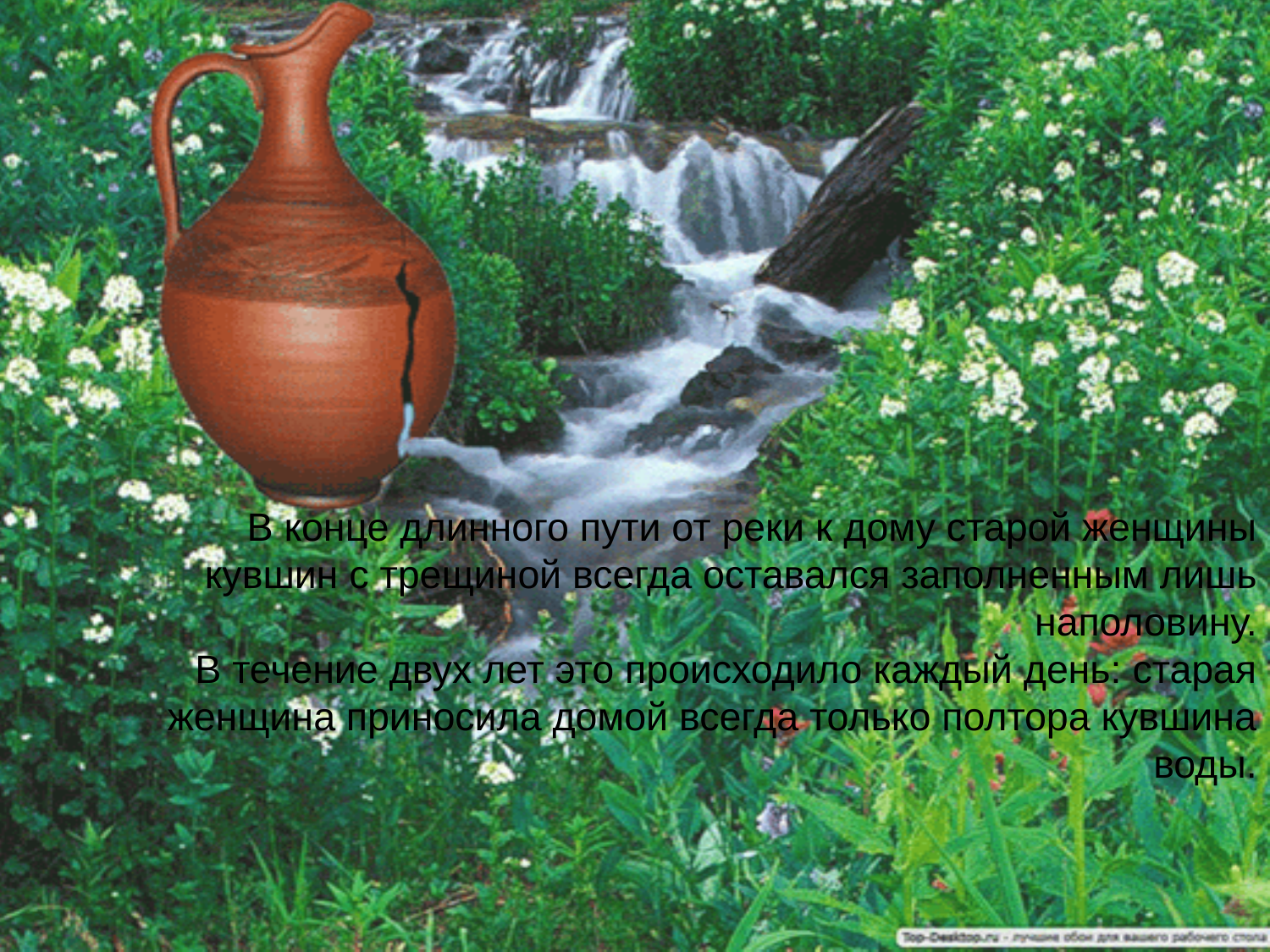

# В конце длинного пути от реки к дому старой женщины кувшин с трещиной всегда оставался заполненным лишь наполовину. В течение двух лет это происходило каждый день: старая женщина приносила домой всегда только полтора кувшина воды.